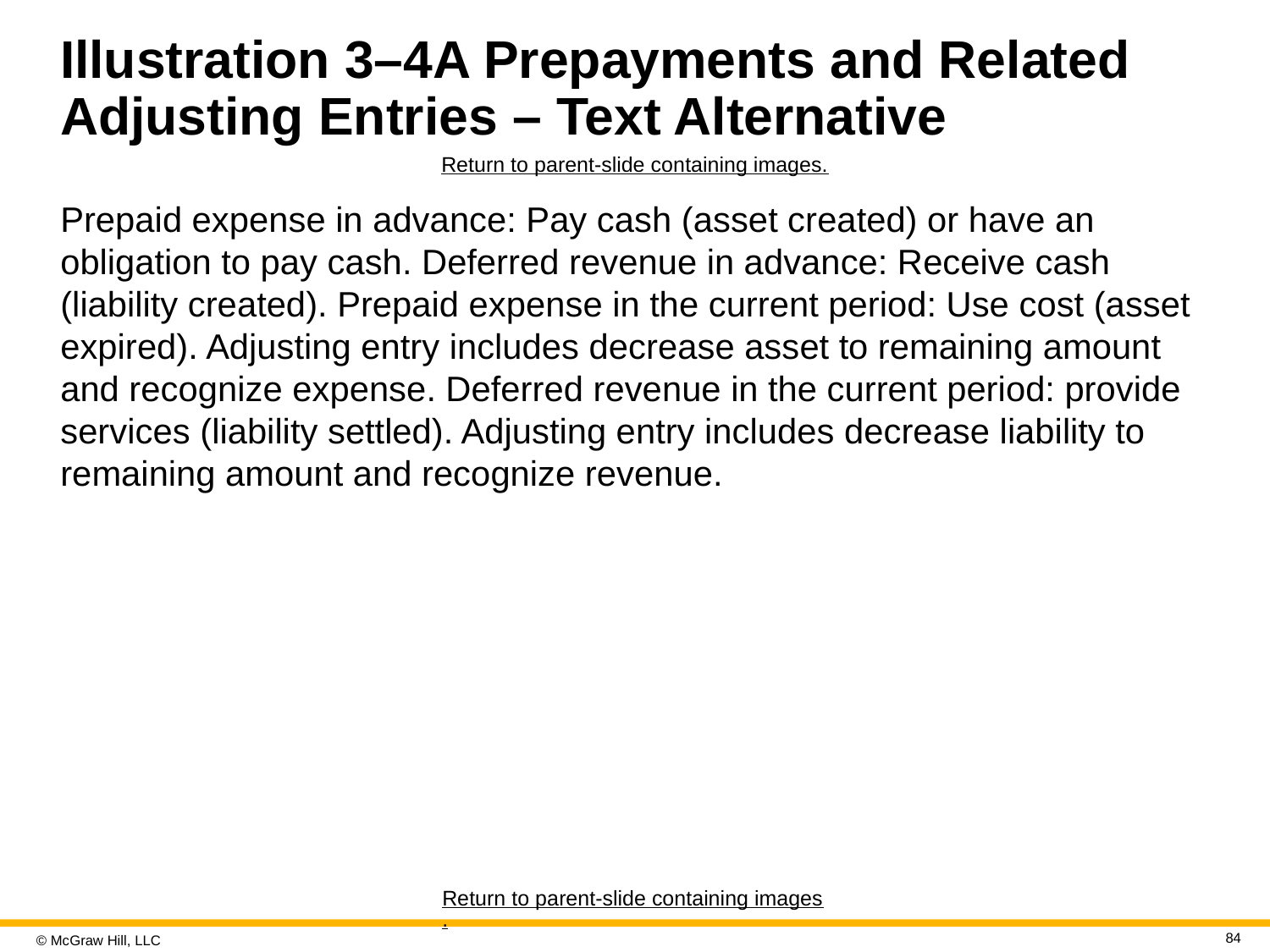

# Illustration 3–4A Prepayments and Related Adjusting Entries – Text Alternative
Return to parent-slide containing images.
Prepaid expense in advance: Pay cash (asset created) or have an obligation to pay cash. Deferred revenue in advance: Receive cash (liability created). Prepaid expense in the current period: Use cost (asset expired). Adjusting entry includes decrease asset to remaining amount and recognize expense. Deferred revenue in the current period: provide services (liability settled). Adjusting entry includes decrease liability to remaining amount and recognize revenue.
Return to parent-slide containing images.
84